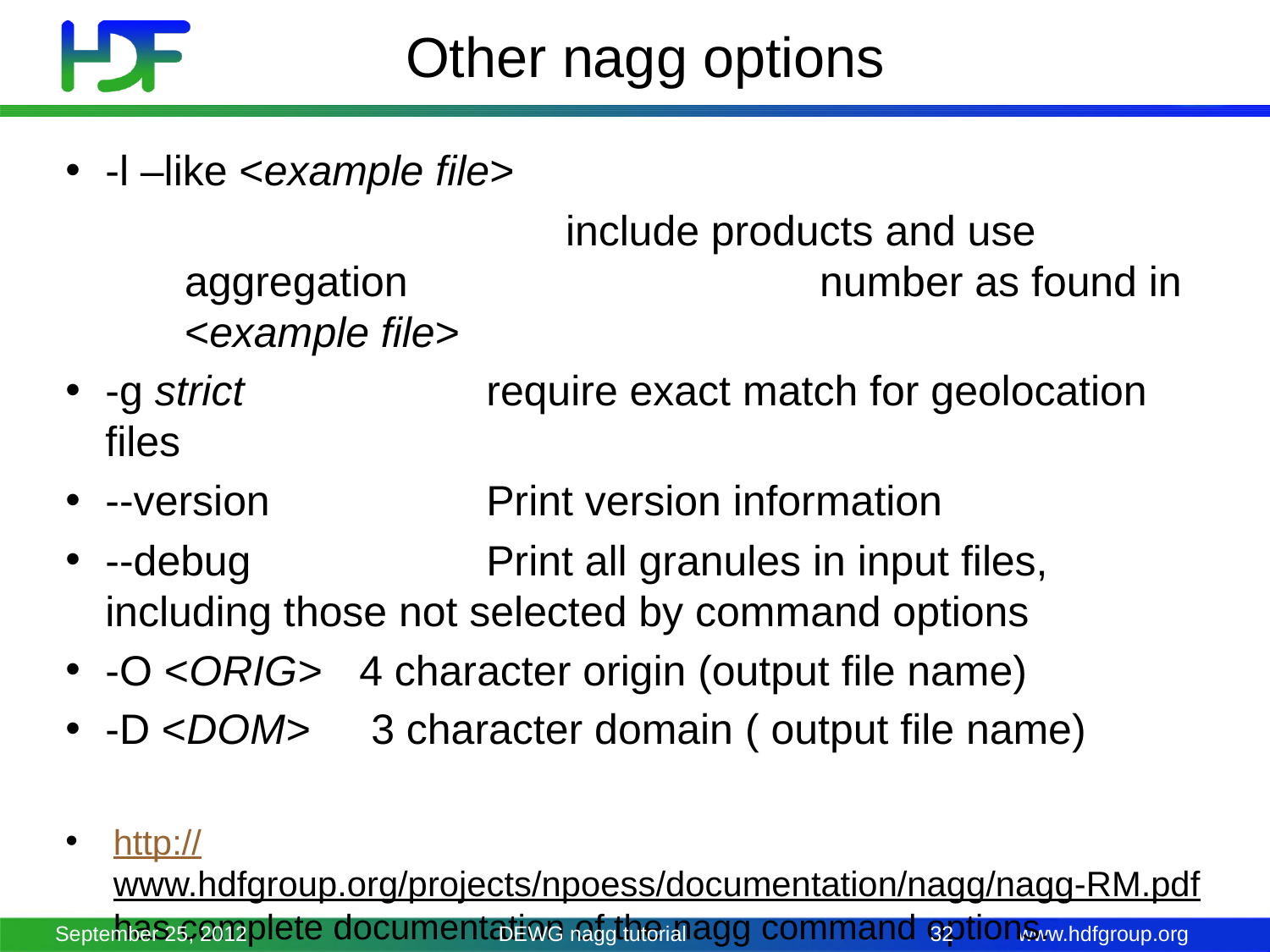

# Other nagg options
-l –like <example file>
			include products and use aggregation 				number as found in <example file>
-g strict  		require exact match for geolocation files
--version		Print version information
--debug		Print all granules in input files, including those not selected by command options
-O <ORIG> 	4 character origin (output file name)
-D <DOM> 	 3 character domain ( output file name)

http://www.hdfgroup.org/projects/npoess/documentation/nagg/nagg-RM.pdf has complete documentation of the nagg command options.
September 25, 2012
DEWG nagg tutorial
32